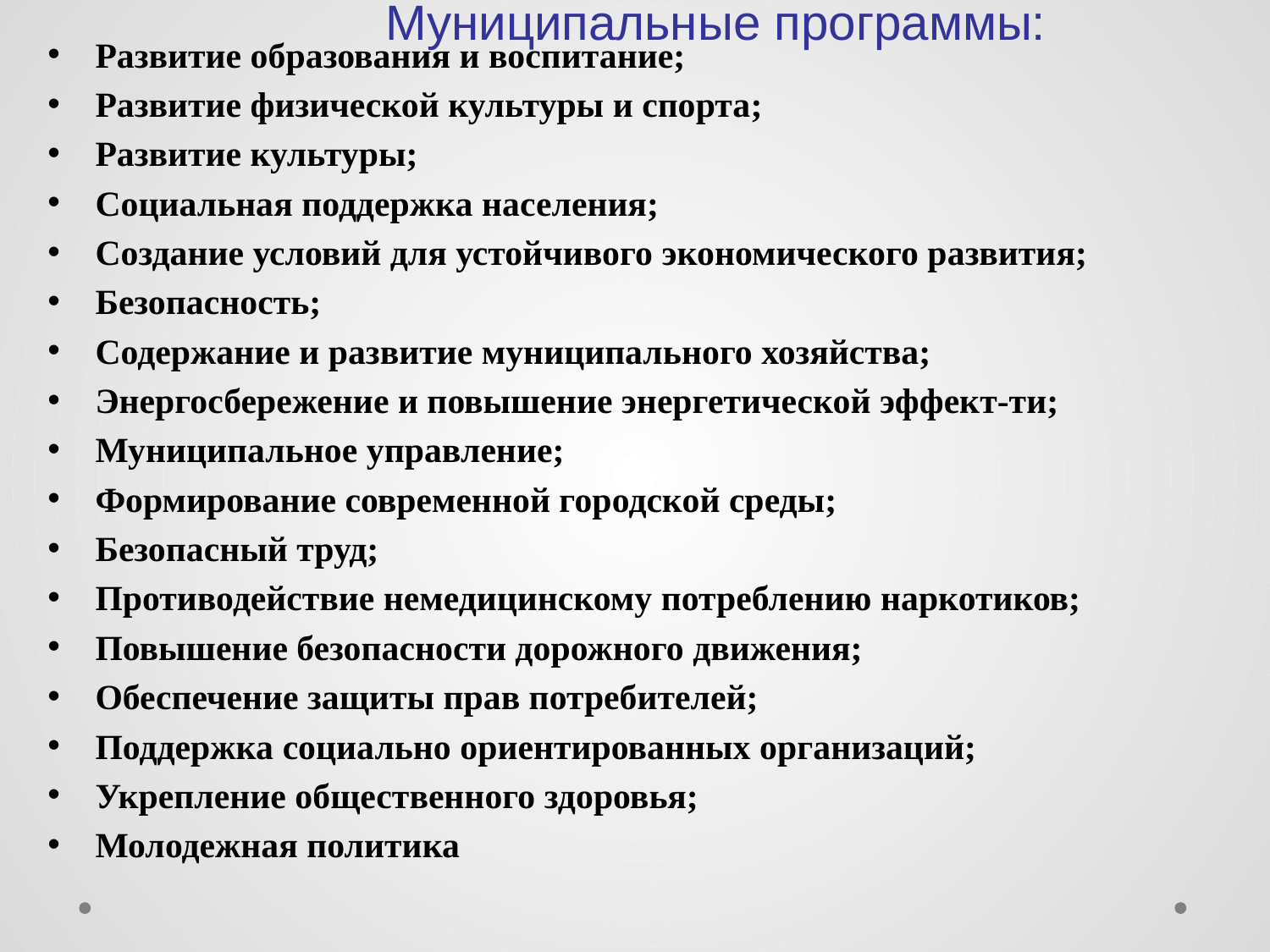

# Муниципальные программы:
Развитие образования и воспитание;
Развитие физической культуры и спорта;
Развитие культуры;
Социальная поддержка населения;
Создание условий для устойчивого экономического развития;
Безопасность;
Содержание и развитие муниципального хозяйства;
Энергосбережение и повышение энергетической эффект-ти;
Муниципальное управление;
Формирование современной городской среды;
Безопасный труд;
Противодействие немедицинскому потреблению наркотиков;
Повышение безопасности дорожного движения;
Обеспечение защиты прав потребителей;
Поддержка социально ориентированных организаций;
Укрепление общественного здоровья;
Молодежная политика